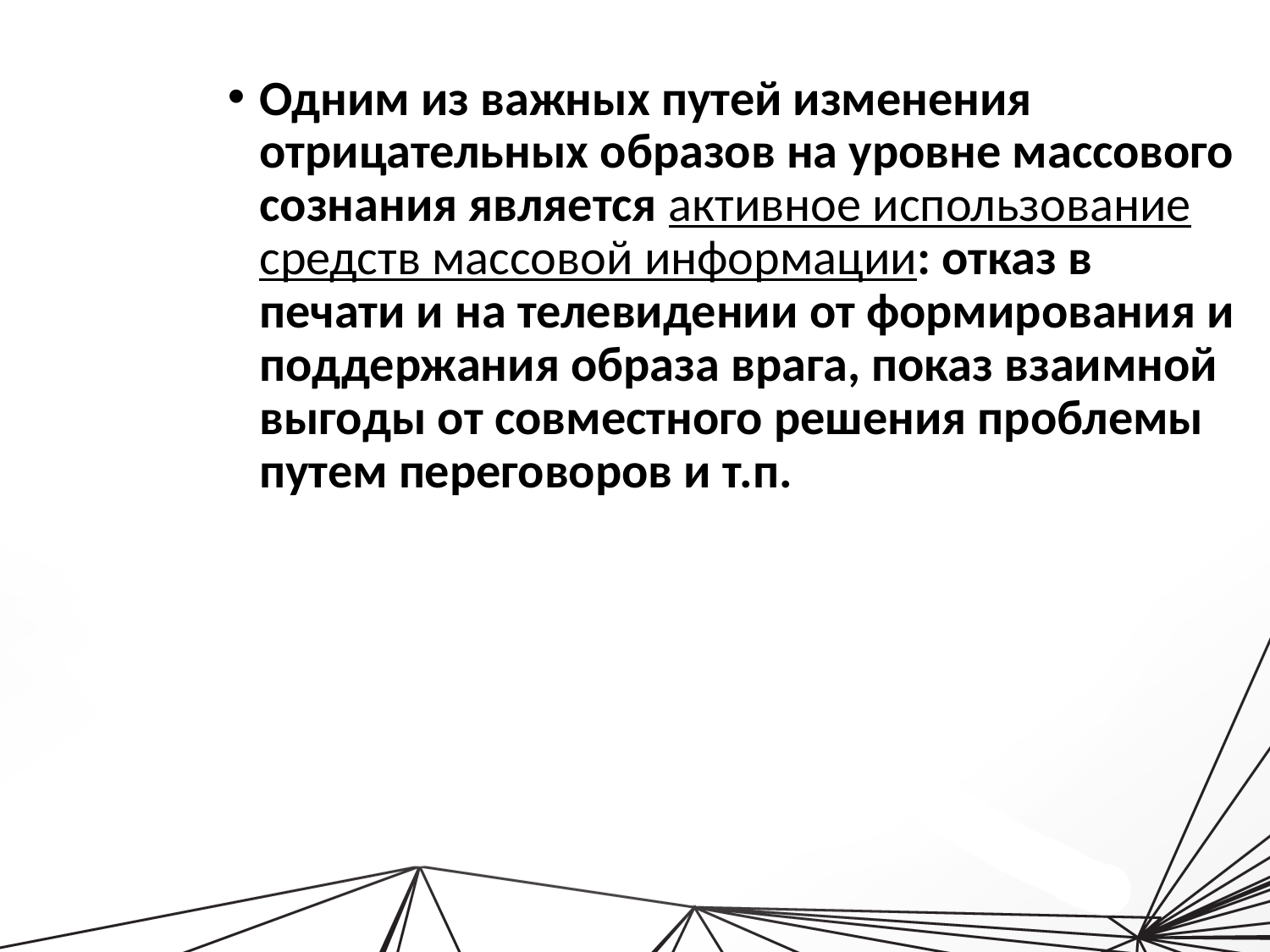

Одним из важных путей изменения отрицательных образов на уровне массового сознания является активное использование средств массовой информации: отказ в печати и на телевидении от формирования и поддержания образа врага, показ взаимной выгоды от совместного решения проблемы путем переговоров и т.п.